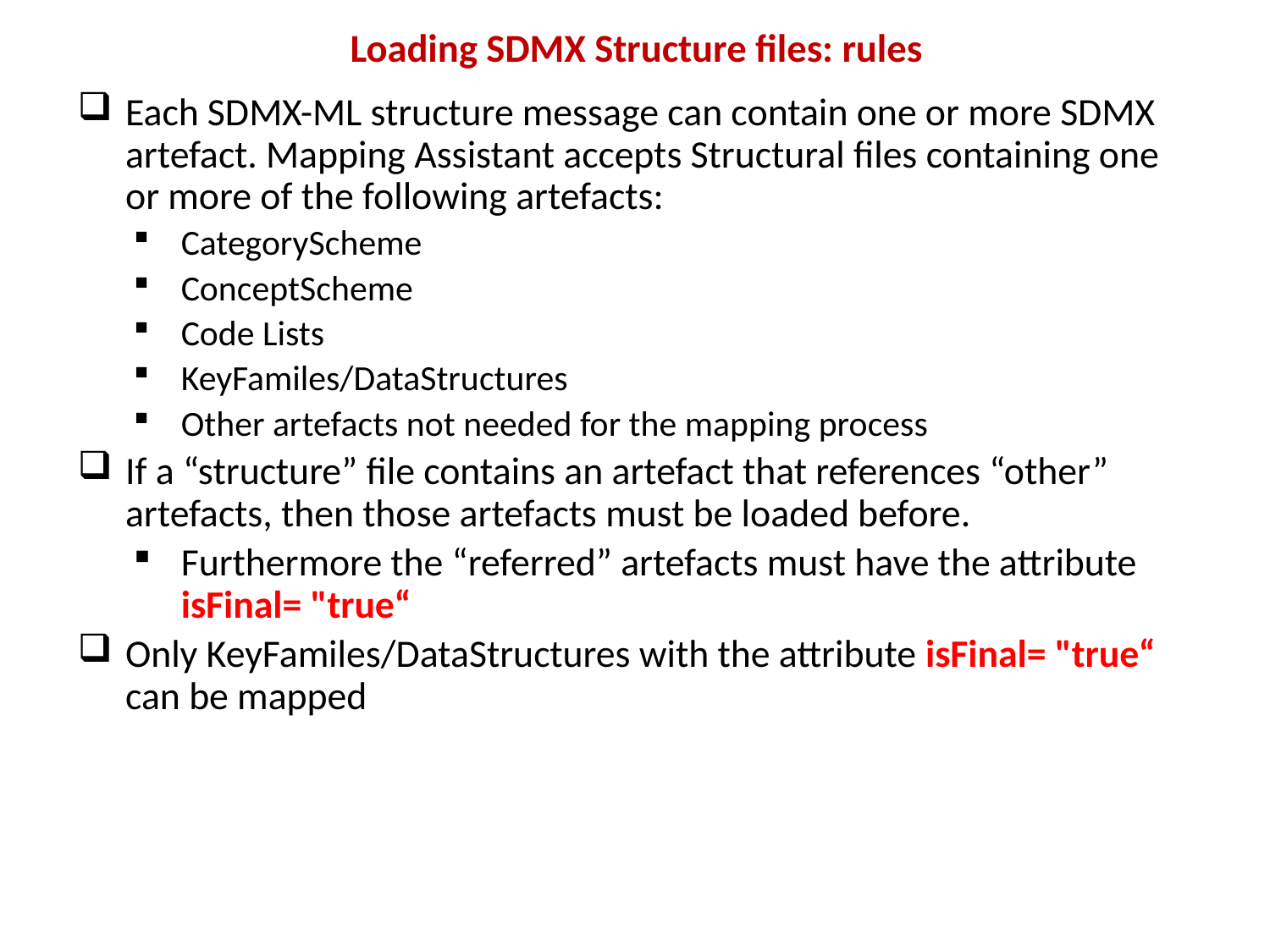

# Loading SDMX Structure files: rules
Each SDMX-ML structure message can contain one or more SDMX artefact. Mapping Assistant accepts Structural files containing one or more of the following artefacts:
CategoryScheme
ConceptScheme
Code Lists
KeyFamiles/DataStructures
Other artefacts not needed for the mapping process
If a “structure” file contains an artefact that references “other” artefacts, then those artefacts must be loaded before.
Furthermore the “referred” artefacts must have the attribute isFinal= "true“
Only KeyFamiles/DataStructures with the attribute isFinal= "true“ can be mapped